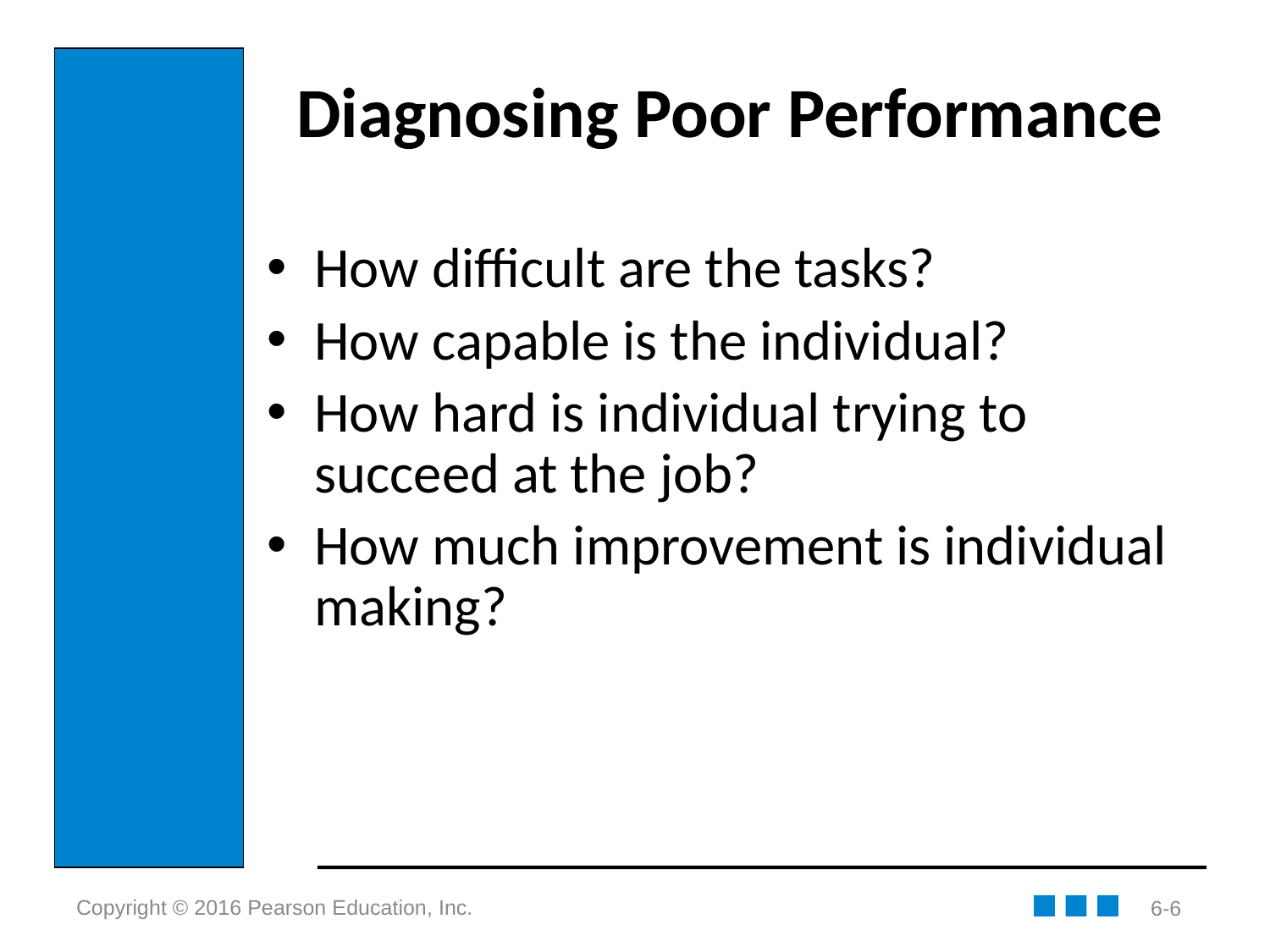

# Diagnosing Poor Performance

How difficult are the tasks?
How capable is the individual?
How hard is individual trying to succeed at the job?
How much improvement is individual making?

6-6
Copyright © 2016 Pearson Education, Inc.